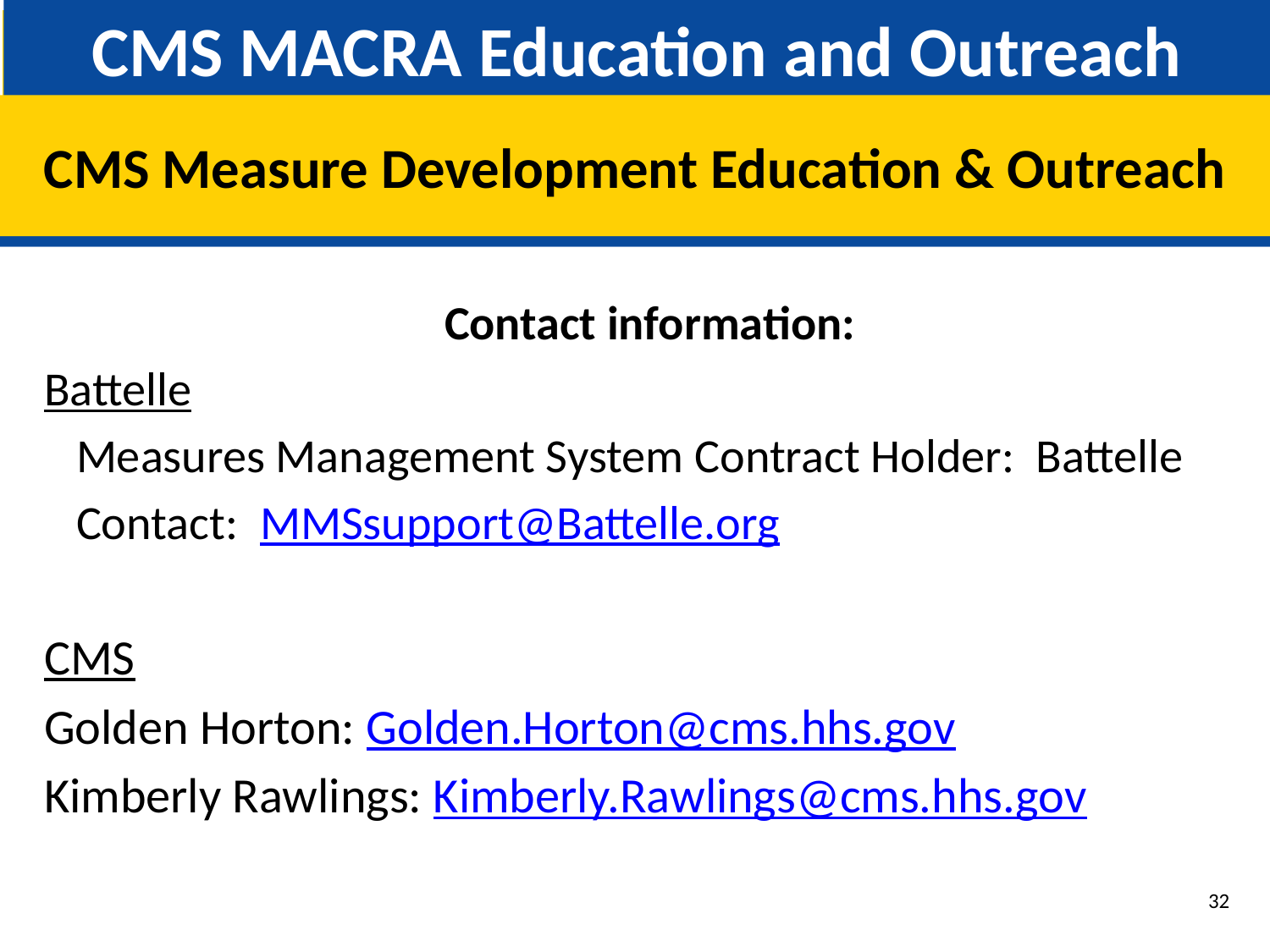

# CMS MACRA Education and Outreach
CMS Measure Development Education & Outreach
Contact information:
Battelle
Measures Management System Contract Holder:  Battelle
Contact:  MMSsupport@Battelle.org

CMS
Golden Horton: Golden.Horton@cms.hhs.gov
Kimberly Rawlings: Kimberly.Rawlings@cms.hhs.gov